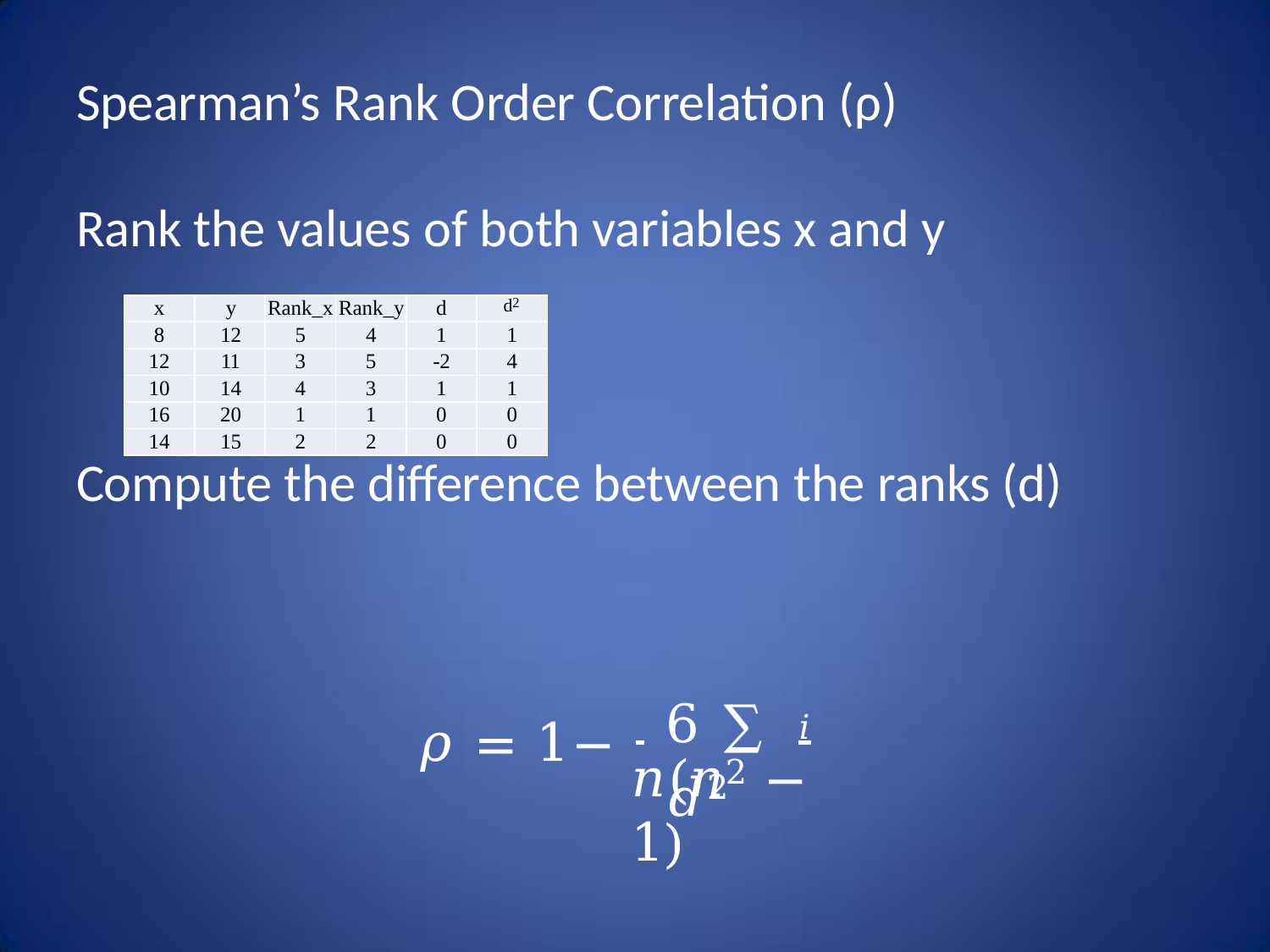

Spearman’s Rank Order Correlation (ρ)

Rank the values of both variables x and y
| x | y | Rank\_x | Rank\_y | d | d2 |
| --- | --- | --- | --- | --- | --- |
| 8 | 12 | 5 | 4 | 1 | 1 |
| 12 | 11 | 3 | 5 | -2 | 4 |
| 10 | 14 | 4 | 3 | 1 | 1 |
| 16 | 20 | 1 | 1 | 0 | 0 |
| 14 | 15 | 2 | 2 | 0 | 0 |
Compute the difference between the ranks (d)
6	∑ 𝑑2
𝜌 = 1	−	 	𝑖
𝑛(𝑛2 − 1)